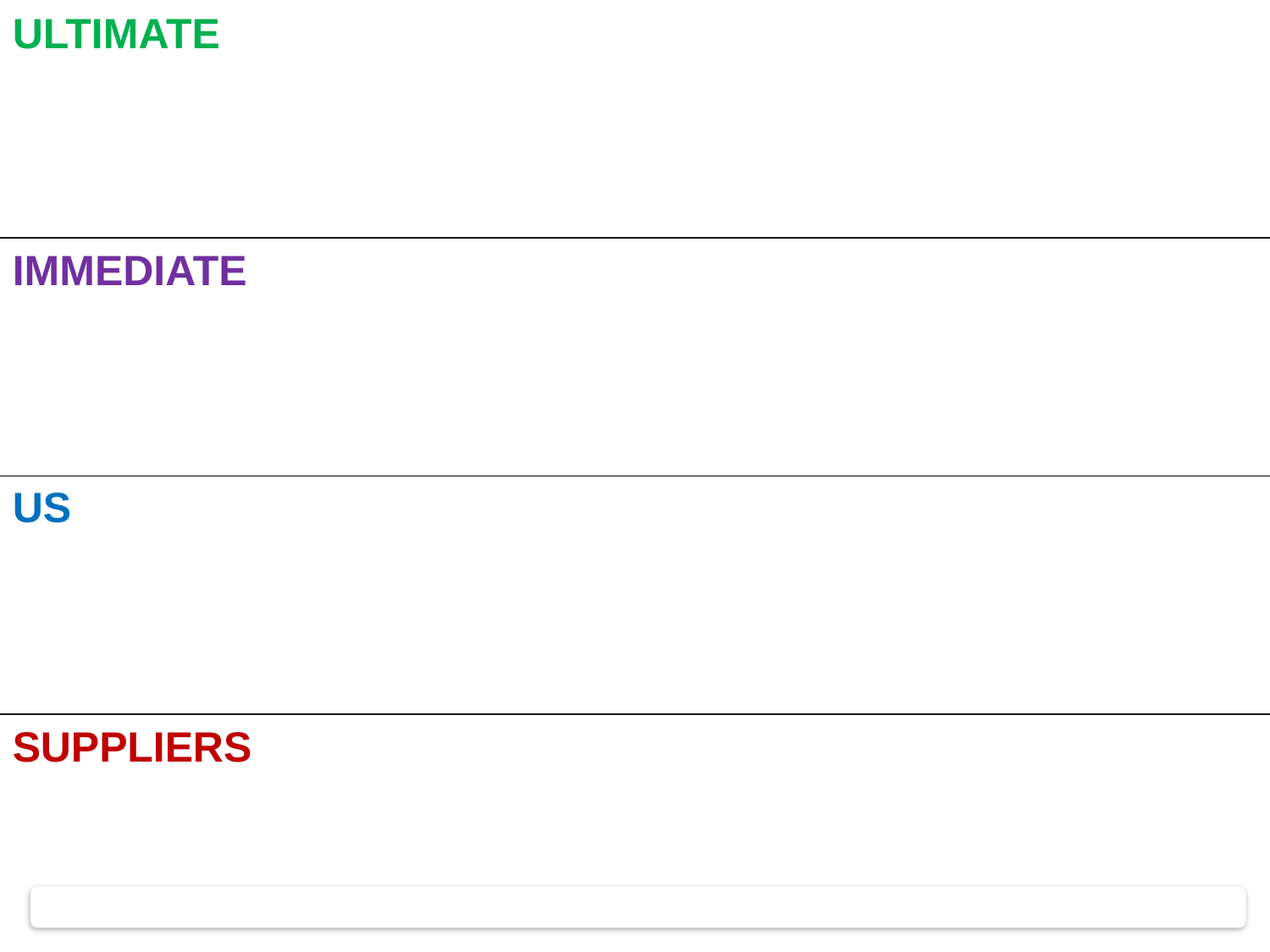

ULTIMATE
|  |
| --- |
|  |
|  |
|  |
IMMEDIATE
WHAT DO THEY NEED FROM ME?
HOW DO I MEASURE UP?
US
SUPPLIERS